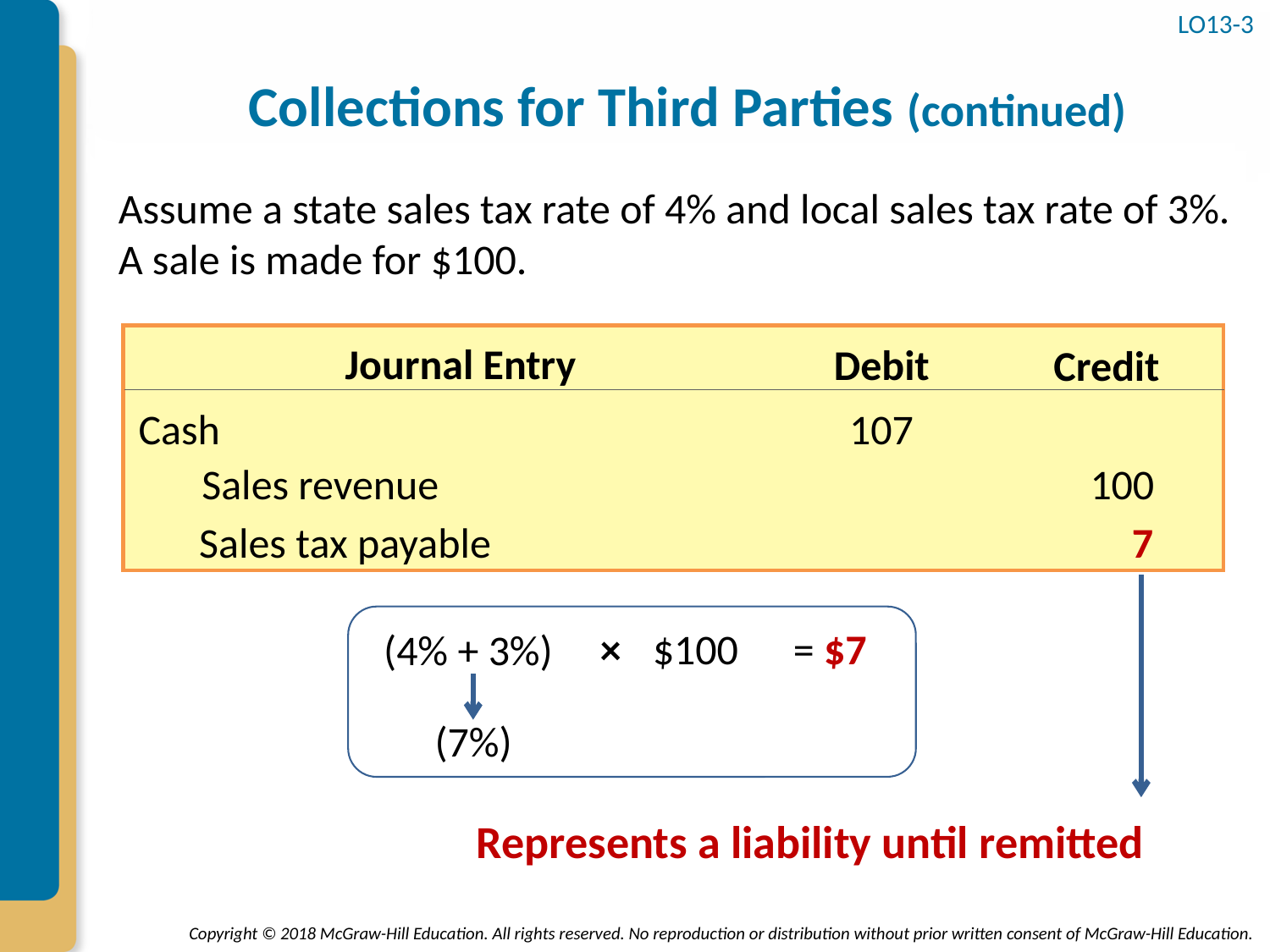

# Collections for Third Parties (continued)
LO13-3
Assume a state sales tax rate of 4% and local sales tax rate of 3%. A sale is made for $100.

Journal Entry
Debit
Credit
Cash
107
100
Sales revenue
Sales tax payable
7

×
$100
= $7
(4% + 3%)
(7%)
Represents a liability until remitted